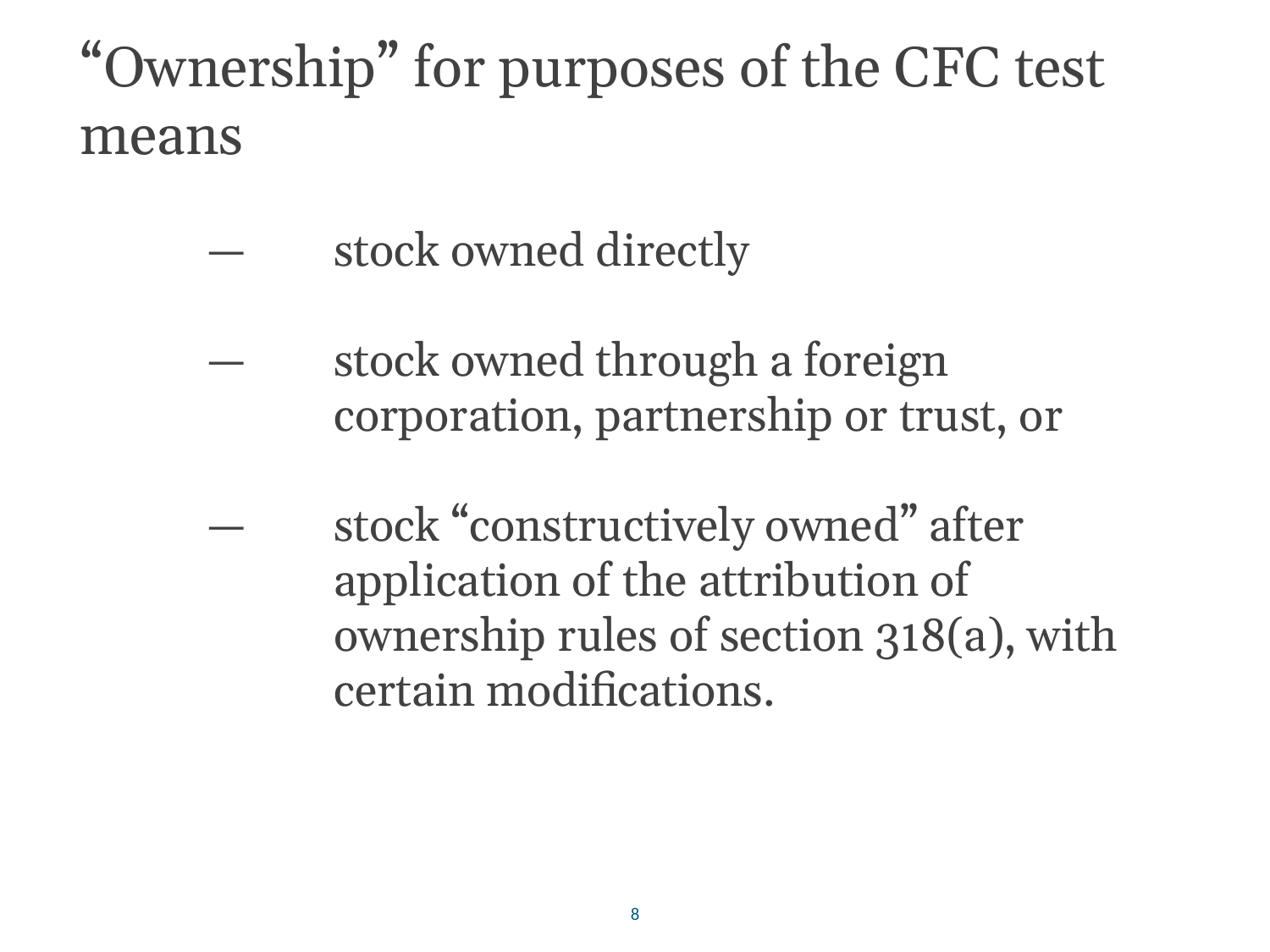

# “Ownership” for purposes of the CFC test means —	stock owned directly —	stock owned through a foreign 				corporation, partnership or trust, or —	stock “constructively owned” after 			application of the attribution of 			ownership rules of section 318(a), with 		certain modifications.
8